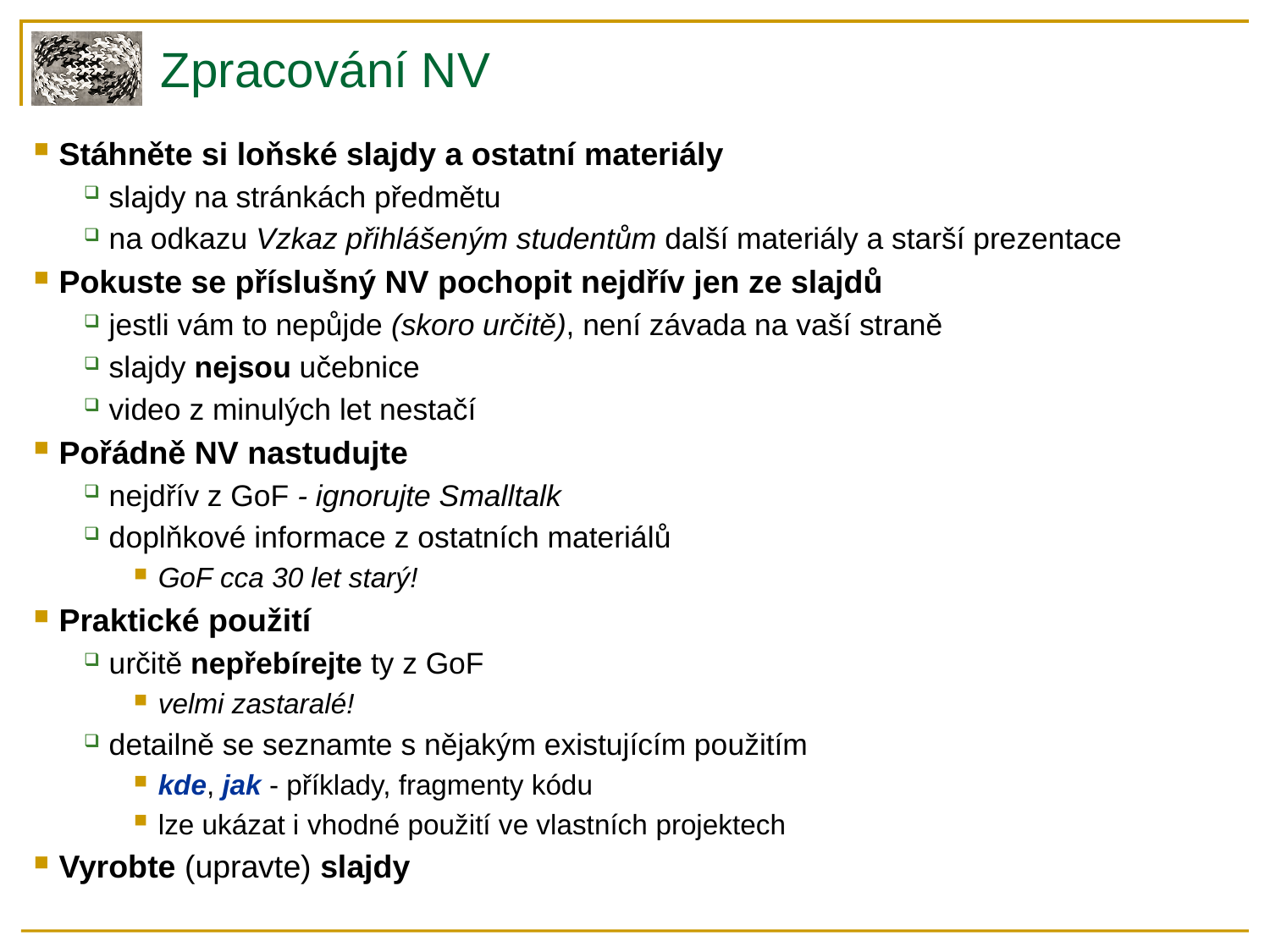

# Zpracování NV
Stáhněte si loňské slajdy a ostatní materiály
slajdy na stránkách předmětu
na odkazu Vzkaz přihlášeným studentům další materiály a starší prezentace
Pokuste se příslušný NV pochopit nejdřív jen ze slajdů
jestli vám to nepůjde (skoro určitě), není závada na vaší straně
slajdy nejsou učebnice
video z minulých let nestačí
Pořádně NV nastudujte
nejdřív z GoF - ignorujte Smalltalk
doplňkové informace z ostatních materiálů
GoF cca 30 let starý!
Praktické použití
určitě nepřebírejte ty z GoF
velmi zastaralé!
detailně se seznamte s nějakým existujícím použitím
kde, jak - příklady, fragmenty kódu
lze ukázat i vhodné použití ve vlastních projektech
Vyrobte (upravte) slajdy